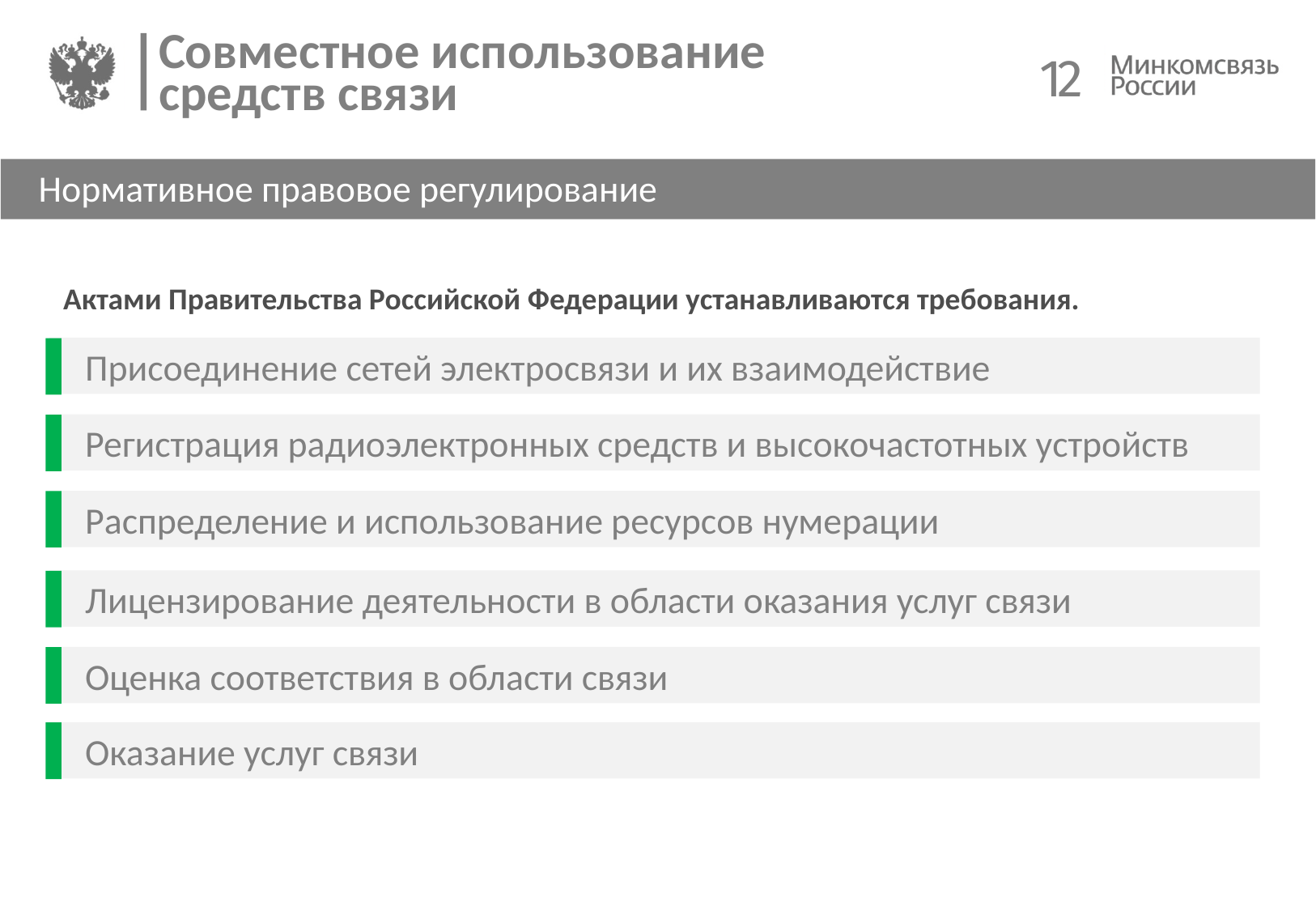

12
# Совместное использование средств связи
Нормативное правовое регулирование
Актами Правительства Российской Федерации устанавливаются требования.
Присоединение сетей электросвязи и их взаимодействие

Регистрация радиоэлектронных средств и высокочастотных устройств

Распределение и использование ресурсов нумерации

Лицензирование деятельности в области оказания услуг связи

Оценка соответствия в области связи

Оказание услуг связи